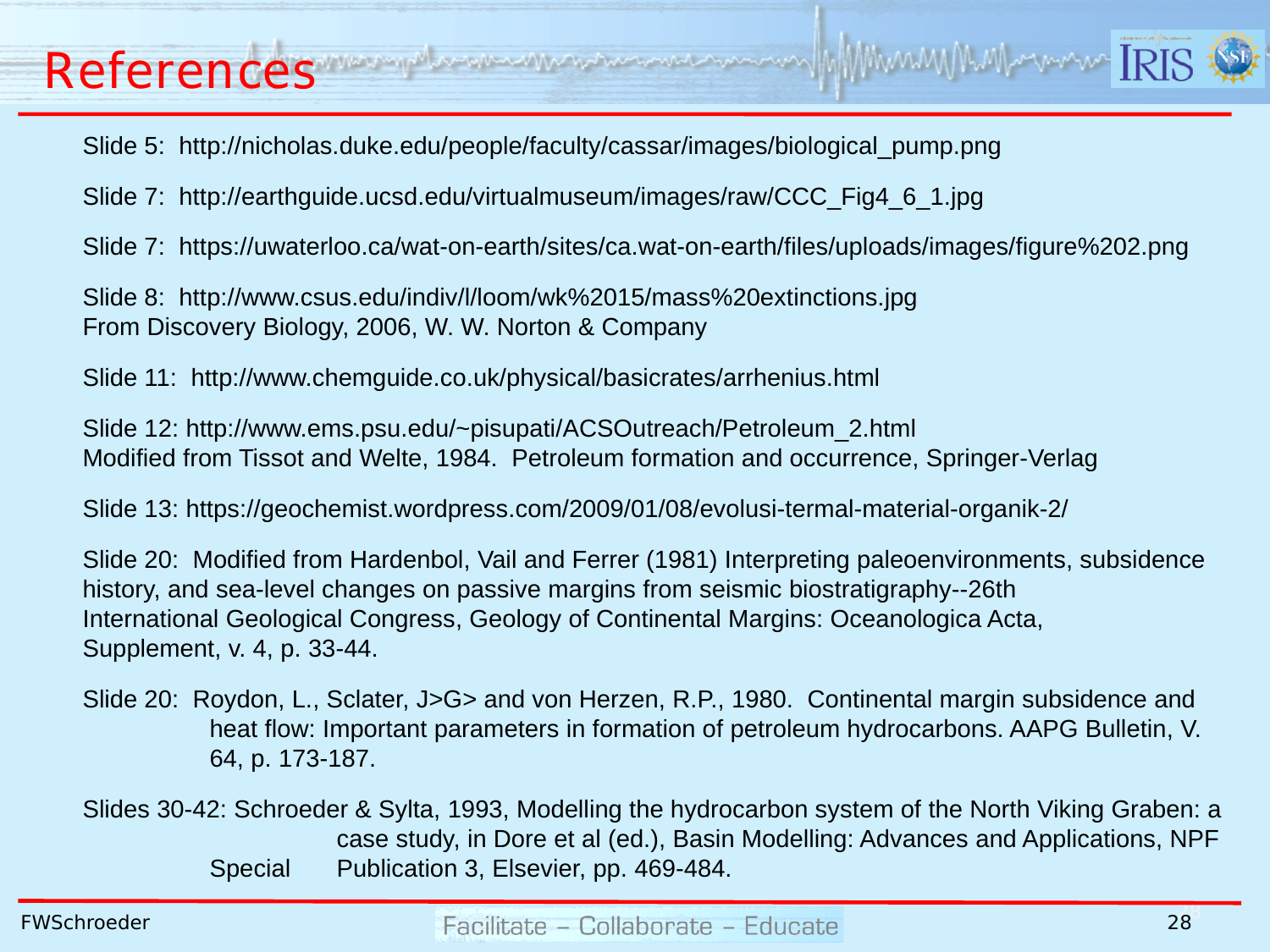

# References
Slide 5:  http://nicholas.duke.edu/people/faculty/cassar/images/biological_pump.png
Slide 7:  http://earthguide.ucsd.edu/virtualmuseum/images/raw/CCC_Fig4_6_1.jpg
Slide 7:  https://uwaterloo.ca/wat-on-earth/sites/ca.wat-on-earth/files/uploads/images/figure%202.png
Slide 8:  http://www.csus.edu/indiv/l/loom/wk%2015/mass%20extinctions.jpg  			From Discovery Biology, 2006, W. W. Norton & Company
Slide 11:  http://www.chemguide.co.uk/physical/basicrates/arrhenius.html
Slide 12: http://www.ems.psu.edu/~pisupati/ACSOutreach/Petroleum_2.html 			Modified from Tissot and Welte, 1984.  Petroleum formation and occurrence, Springer-Verlag
Slide 13: https://geochemist.wordpress.com/2009/01/08/evolusi-termal-material-organik-2/
Slide 20:  Modified from Hardenbol, Vail and Ferrer (1981) Interpreting paleoenvironments, subsidence 	history, and sea-level changes on passive margins from seismic biostratigraphy--26th 	International Geological Congress, Geology of Continental Margins: Oceanologica Acta, 	Supplement, v. 4, p. 33-44.
Slide 20:  Roydon, L., Sclater, J>G> and von Herzen, R.P., 1980.  Continental margin subsidence and heat flow: Important parameters in formation of petroleum hydrocarbons. AAPG Bulletin, V. 64, p. 173-187.
Slides 30-42: Schroeder & Sylta, 1993, Modelling the hydrocarbon system of the North Viking Graben: a 	case study, in Dore et al (ed.), Basin Modelling: Advances and Applications, NPF Special 	Publication 3, Elsevier, pp. 469-484.